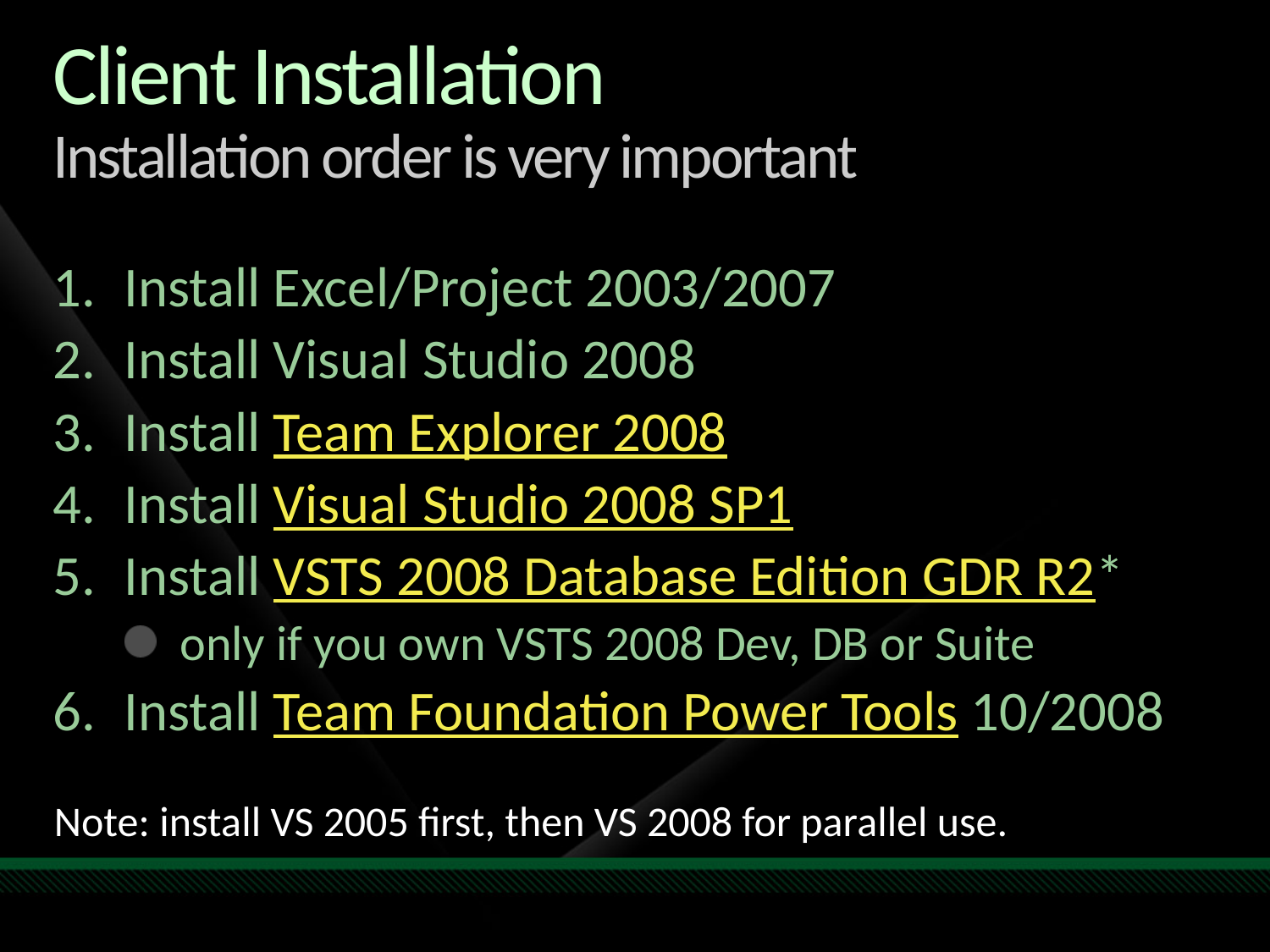

# Client Installation Installation order is very important

Install Excel/Project 2003/2007
Install Visual Studio 2008
Install Team Explorer 2008
Install Visual Studio 2008 SP1
Install VSTS 2008 Database Edition GDR R2*
only if you own VSTS 2008 Dev, DB or Suite
Install Team Foundation Power Tools 10/2008

Note: install VS 2005 first, then VS 2008 for parallel use.